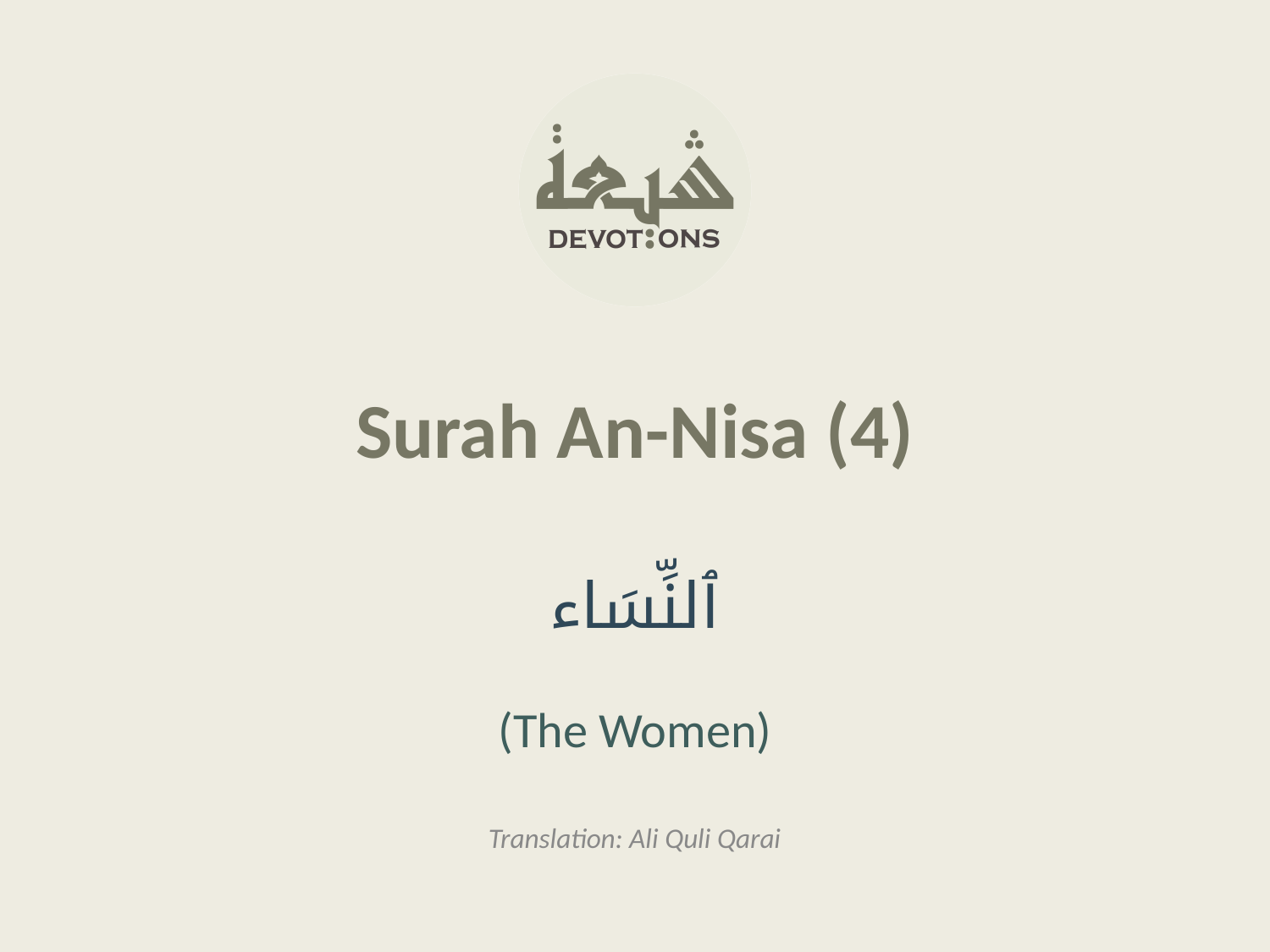

Surah An-Nisa (4)
ٱلنِّسَاء
(The Women)
Translation: Ali Quli Qarai